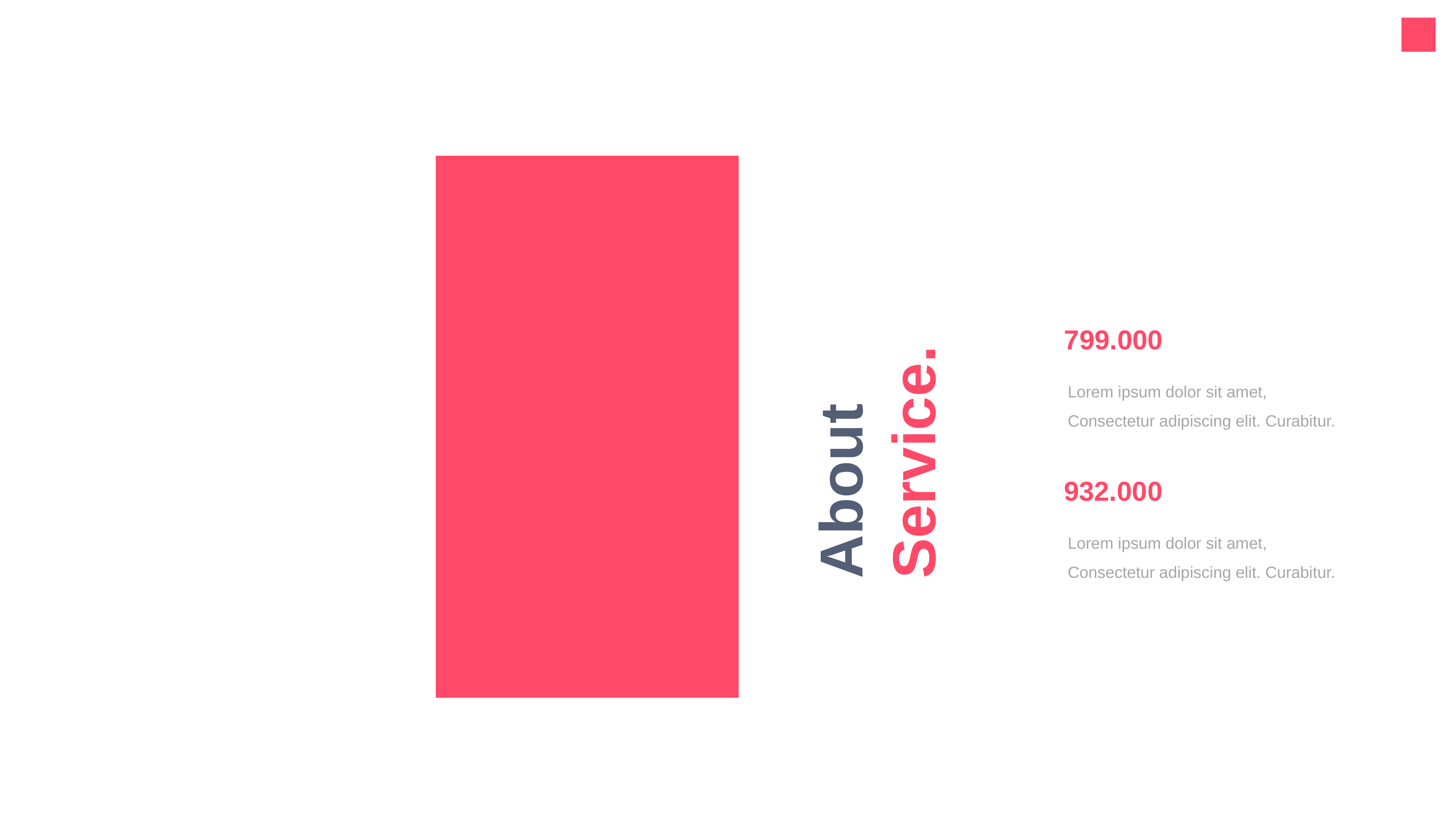

799.000
Lorem ipsum dolor sit amet,
Consectetur adipiscing elit. Curabitur.
About
Service.
932.000
Lorem ipsum dolor sit amet,
Consectetur adipiscing elit. Curabitur.